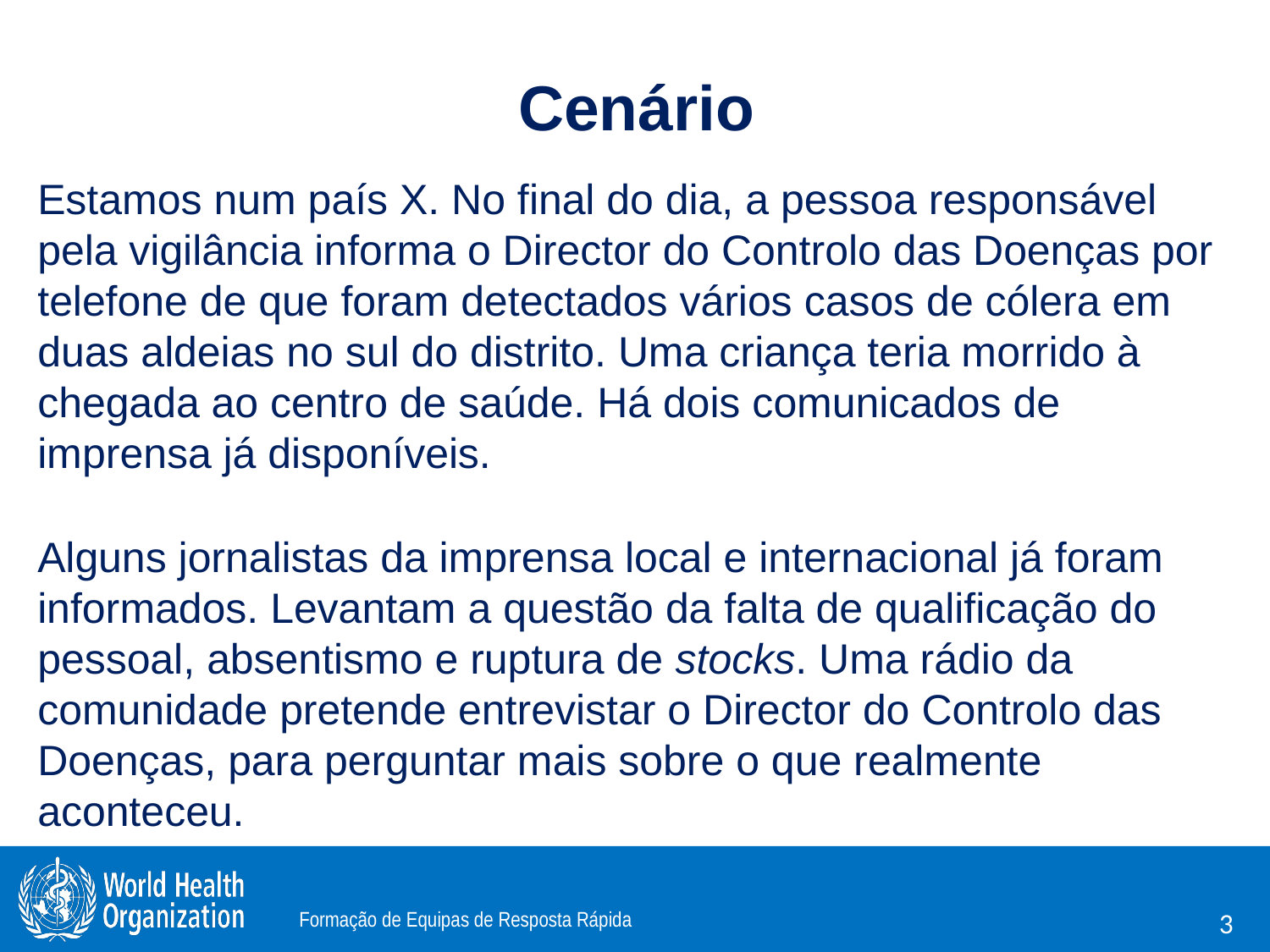

# Cenário
Estamos num país X. No final do dia, a pessoa responsável pela vigilância informa o Director do Controlo das Doenças por telefone de que foram detectados vários casos de cólera em duas aldeias no sul do distrito. Uma criança teria morrido à chegada ao centro de saúde. Há dois comunicados de imprensa já disponíveis.

Alguns jornalistas da imprensa local e internacional já foram informados. Levantam a questão da falta de qualificação do pessoal, absentismo e ruptura de stocks. Uma rádio da comunidade pretende entrevistar o Director do Controlo das Doenças, para perguntar mais sobre o que realmente aconteceu.